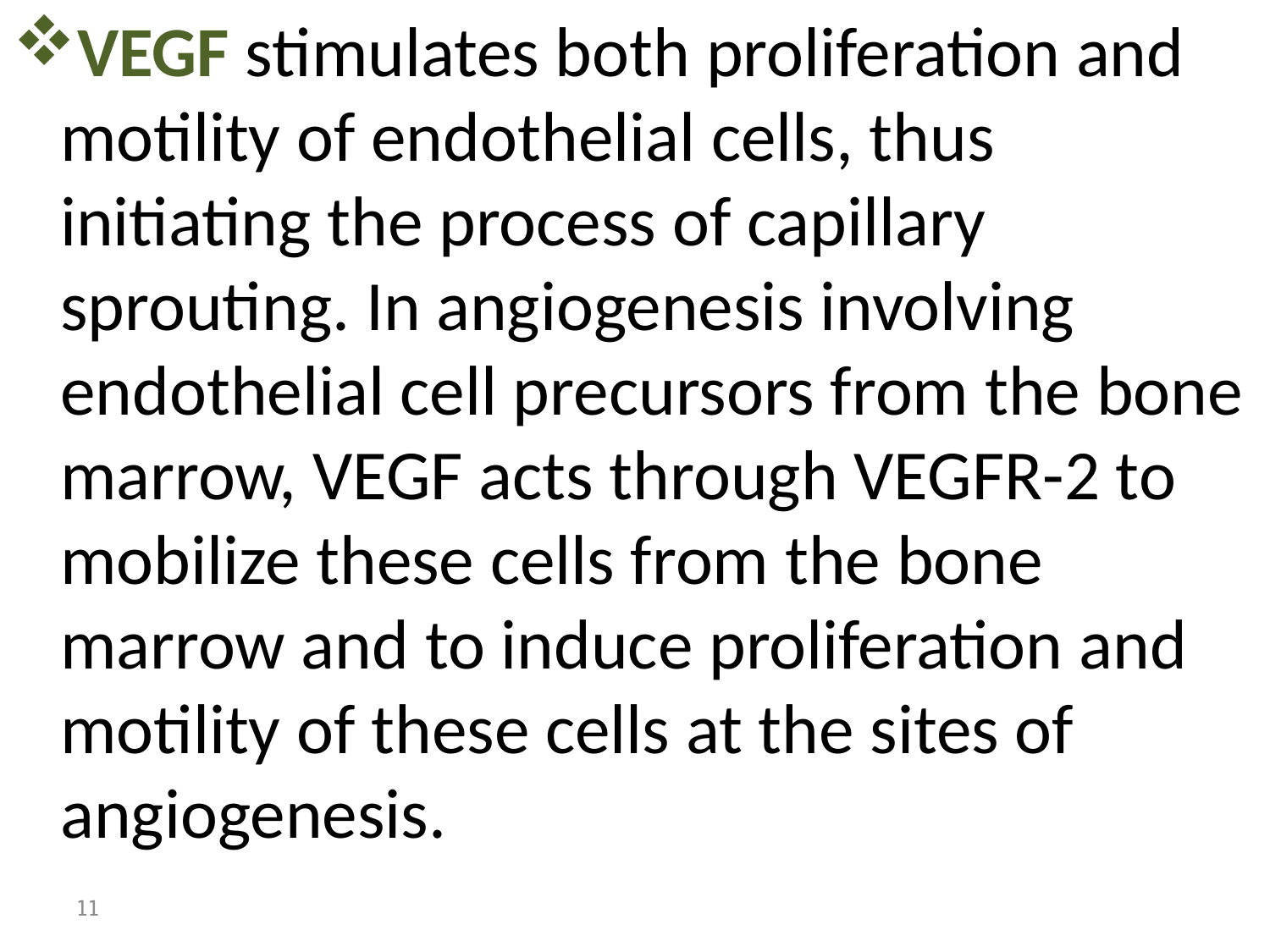

VEGF stimulates both proliferation and motility of endothelial cells, thus initiating the process of capillary sprouting. In angiogenesis involving endothelial cell precursors from the bone marrow, VEGF acts through VEGFR-2 to mobilize these cells from the bone marrow and to induce proliferation and motility of these cells at the sites of angiogenesis.
11